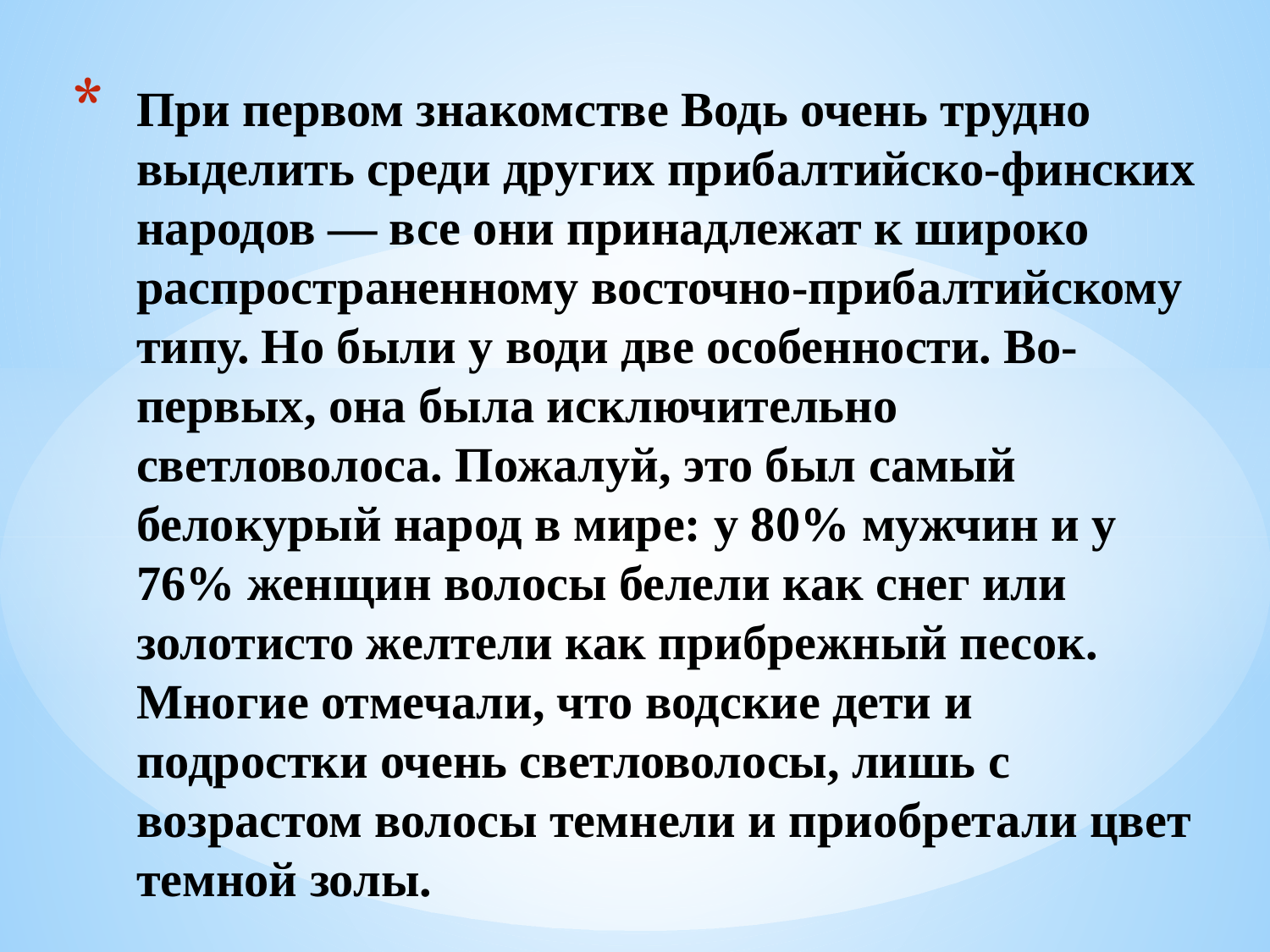

# При первом знакомстве Водь очень трудно выделить среди других прибалтийско-финских народов — все они принадлежат к широко распространенному восточно-прибалтийскому типу. Но были у води две особенности. Во-первых, она была исключительно светловолоса. Пожалуй, это был самый белокурый народ в мире: у 80% мужчин и у 76% женщин волосы белели как снег или золотисто желтели как прибрежный песок. Многие отмечали, что водские дети и подростки очень светловолосы, лишь с возрастом волосы темнели и приобретали цвет темной золы.